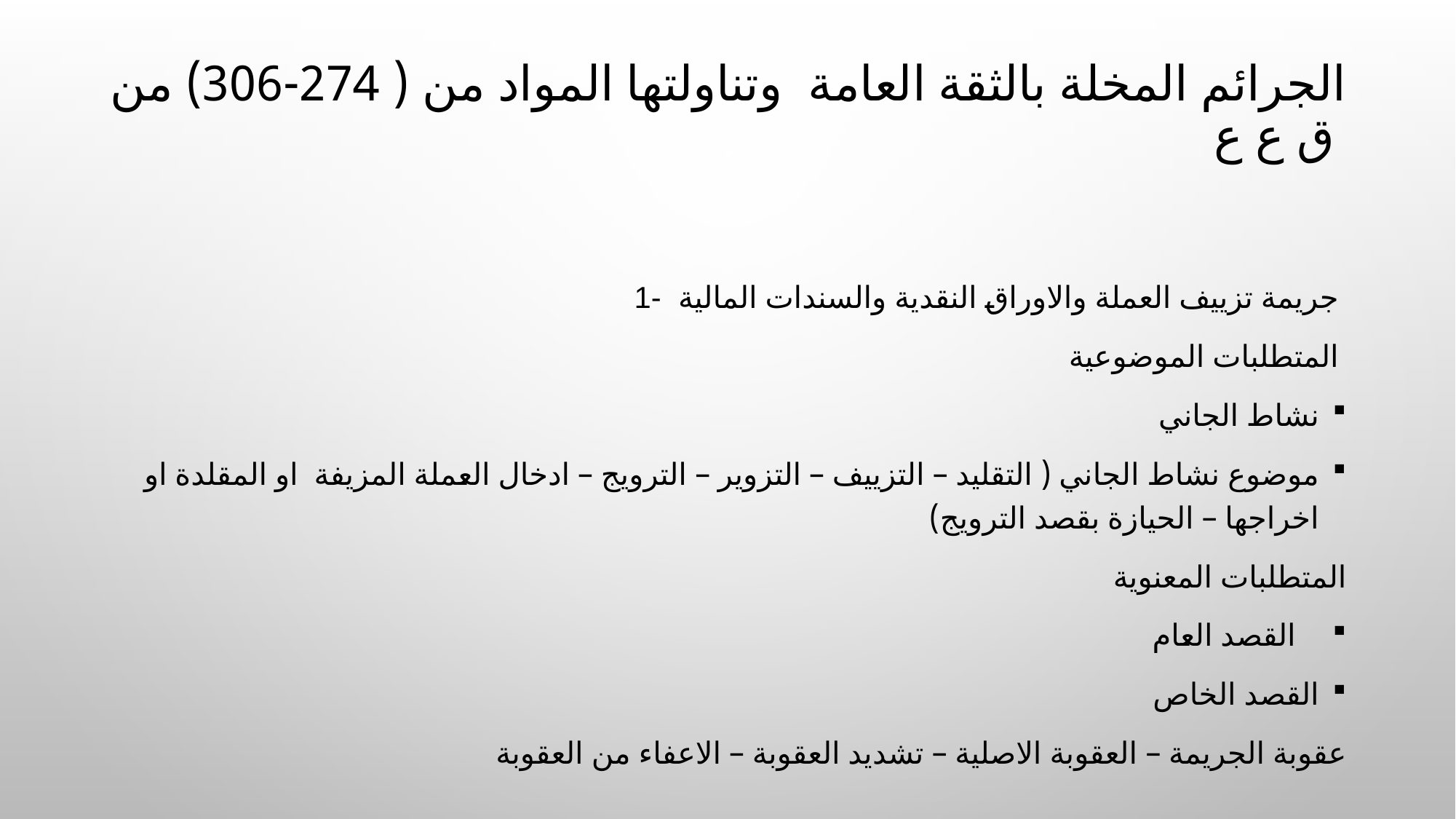

# الجرائم المخلة بالثقة العامة  وتناولتها المواد من ( 274-306) من ق ع ع
1-  جريمة تزييف العملة والاوراق النقدية والسندات المالية
المتطلبات الموضوعية
نشاط الجاني
موضوع نشاط الجاني ( التقليد – التزييف – التزوير – الترويج – ادخال العملة المزيفة  او المقلدة او اخراجها – الحيازة بقصد الترويج)
المتطلبات المعنوية
   القصد العام
القصد الخاص
عقوبة الجريمة – العقوبة الاصلية – تشديد العقوبة – الاعفاء من العقوبة